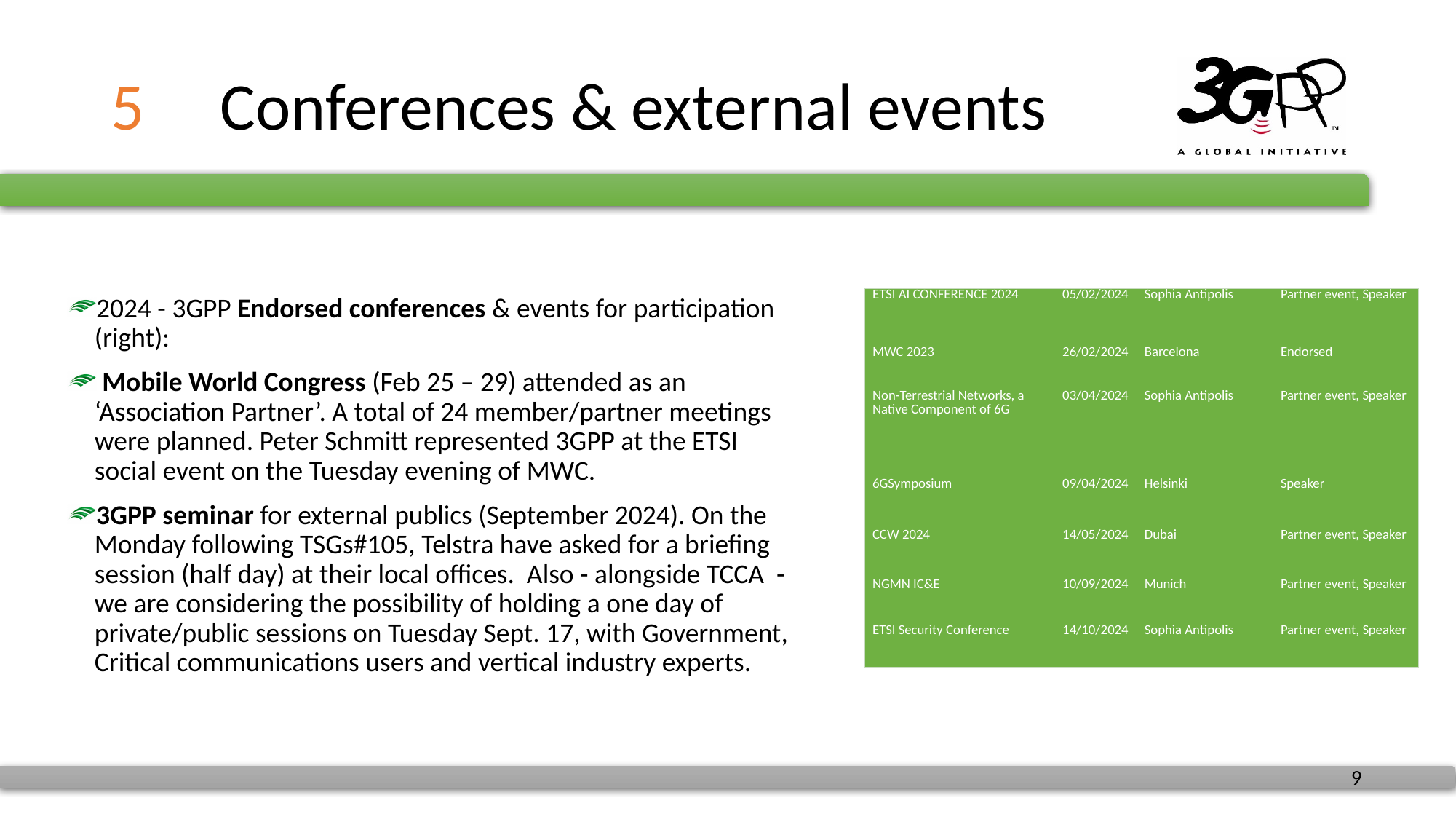

# 5	Conferences & external events
2024 - 3GPP Endorsed conferences & events for participation (right):
 Mobile World Congress (Feb 25 – 29) attended as an ‘Association Partner’. A total of 24 member/partner meetings were planned. Peter Schmitt represented 3GPP at the ETSI social event on the Tuesday evening of MWC.
3GPP seminar for external publics (September 2024). On the Monday following TSGs#105, Telstra have asked for a briefing session (half day) at their local offices.  Also - alongside TCCA  - we are considering the possibility of holding a one day of private/public sessions on Tuesday Sept. 17, with Government, Critical communications users and vertical industry experts.

| ETSI AI CONFERENCE 2024 | 05/02/2024 | Sophia Antipolis | Partner event, Speaker |
| --- | --- | --- | --- |
| MWC 2023 | 26/02/2024 | Barcelona | Endorsed |
| Non-Terrestrial Networks, a Native Component of 6G | 03/04/2024 | Sophia Antipolis | Partner event, Speaker |
| 6GSymposium | 09/04/2024 | Helsinki | Speaker |
| CCW 2024 | 14/05/2024 | Dubai | Partner event, Speaker |
| NGMN IC&E | 10/09/2024 | Munich | Partner event, Speaker |
| ETSI Security Conference | 14/10/2024 | Sophia Antipolis | Partner event, Speaker |